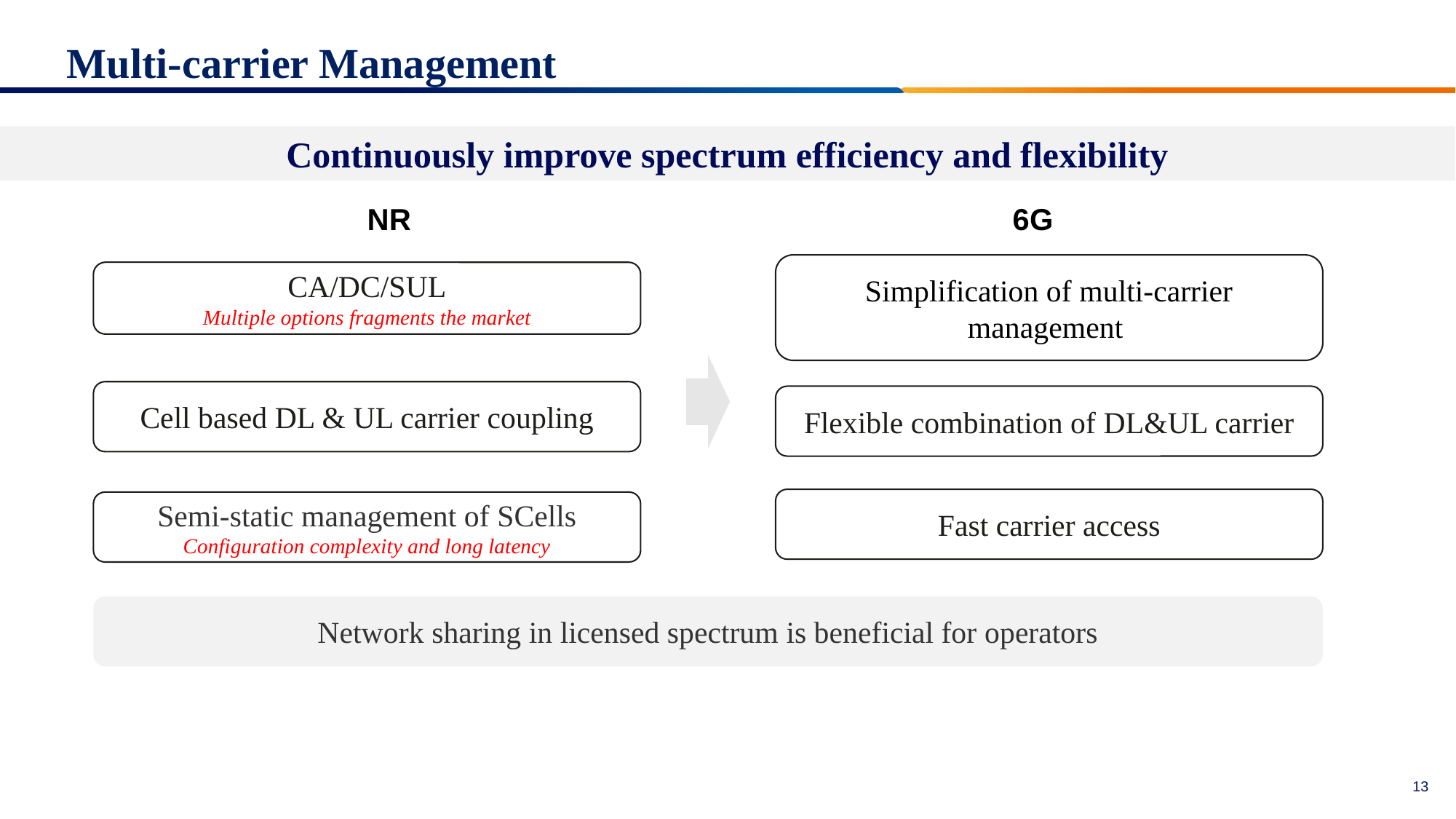

Multi-carrier Management
Continuously improve spectrum efficiency and flexibility
6G
NR
Simplification of multi-carrier management
CA/DC/SUL
Multiple options fragments the market

Cell based DL & UL carrier coupling
Flexible combination of DL&UL carrier
Fast carrier access
Semi-static management of SCells
Configuration complexity and long latency
Network sharing in licensed spectrum is beneficial for operators